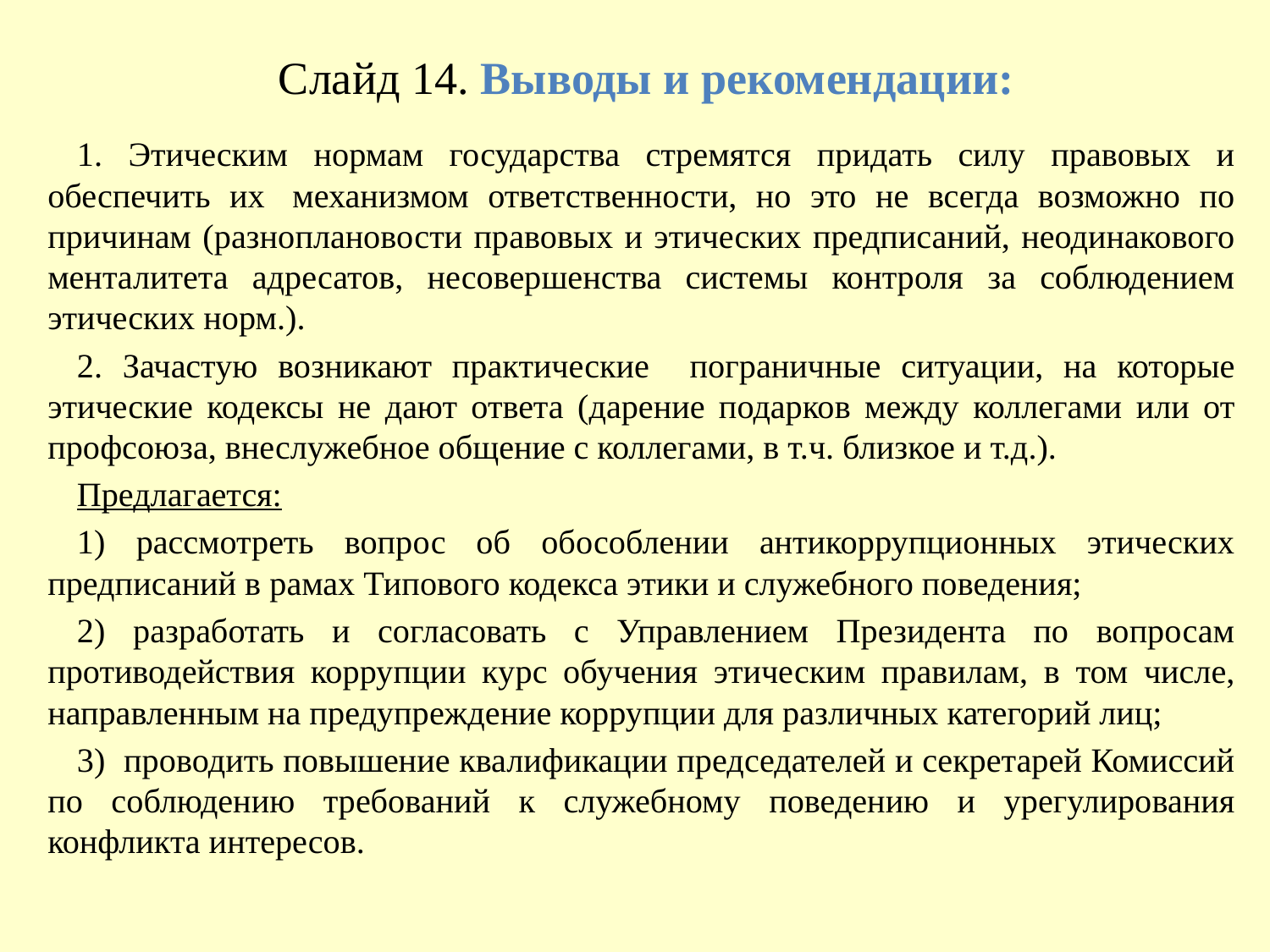

# Слайд 14. Выводы и рекомендации:
	1. Этическим нормам государства стремятся придать силу правовых и обеспечить их  механизмом ответственности, но это не всегда возможно по причинам (разноплановости правовых и этических предписаний, неодинакового менталитета адресатов, несовершенства системы контроля за соблюдением этических норм.).
	2. Зачастую возникают практические  пограничные ситуации, на которые этические кодексы не дают ответа (дарение подарков между коллегами или от профсоюза, внеслужебное общение с коллегами, в т.ч. близкое и т.д.).
	Предлагается:
	1) рассмотреть вопрос об обособлении антикоррупционных этических предписаний в рамах Типового кодекса этики и служебного поведения;
	2) разработать и согласовать с Управлением Президента по вопросам противодействия коррупции курс обучения этическим правилам, в том числе, направленным на предупреждение коррупции для различных категорий лиц;
	3)  проводить повышение квалификации председателей и секретарей Комиссий по соблюдению требований к служебному поведению и урегулирования конфликта интересов.